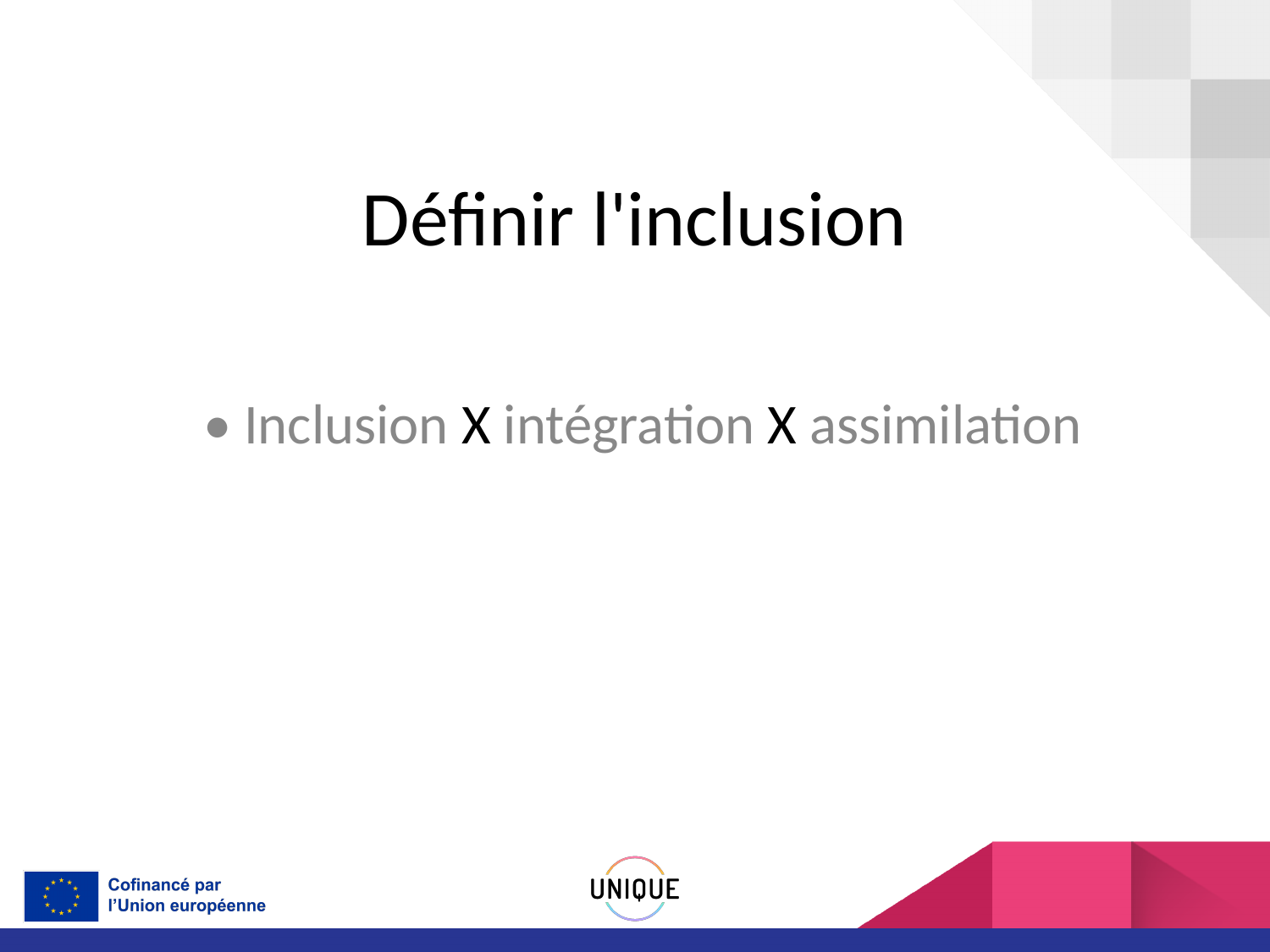

# Définir l'inclusion
• Inclusion X intégration X assimilation